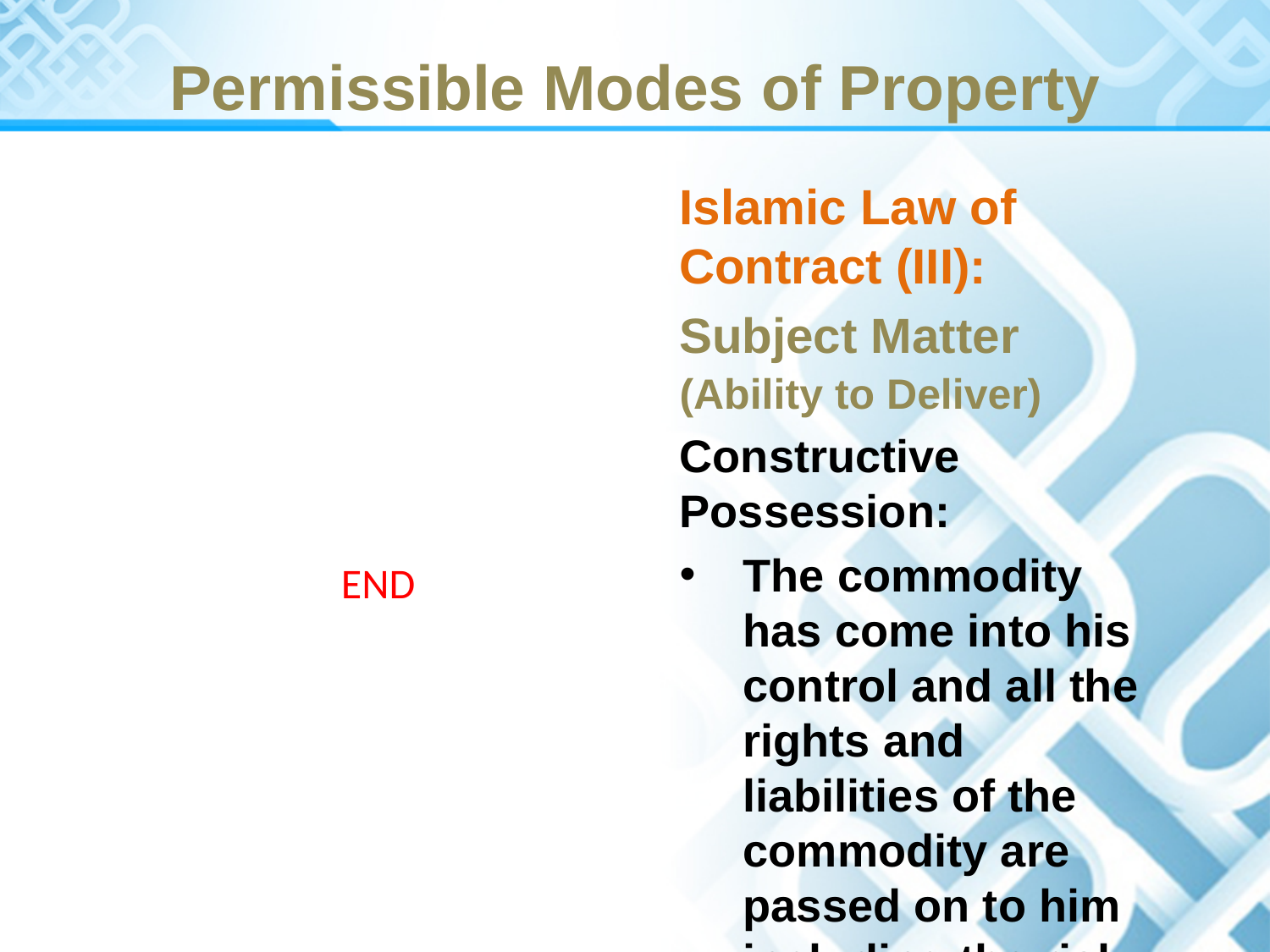

Permissible Modes of Property
Islamic Law of Contract (III):
Subject Matter (Ability to Deliver)
Constructive Possession:
The commodity has come into his control and all the rights and liabilities of the commodity are passed on to him including the risk of its destruction.
END